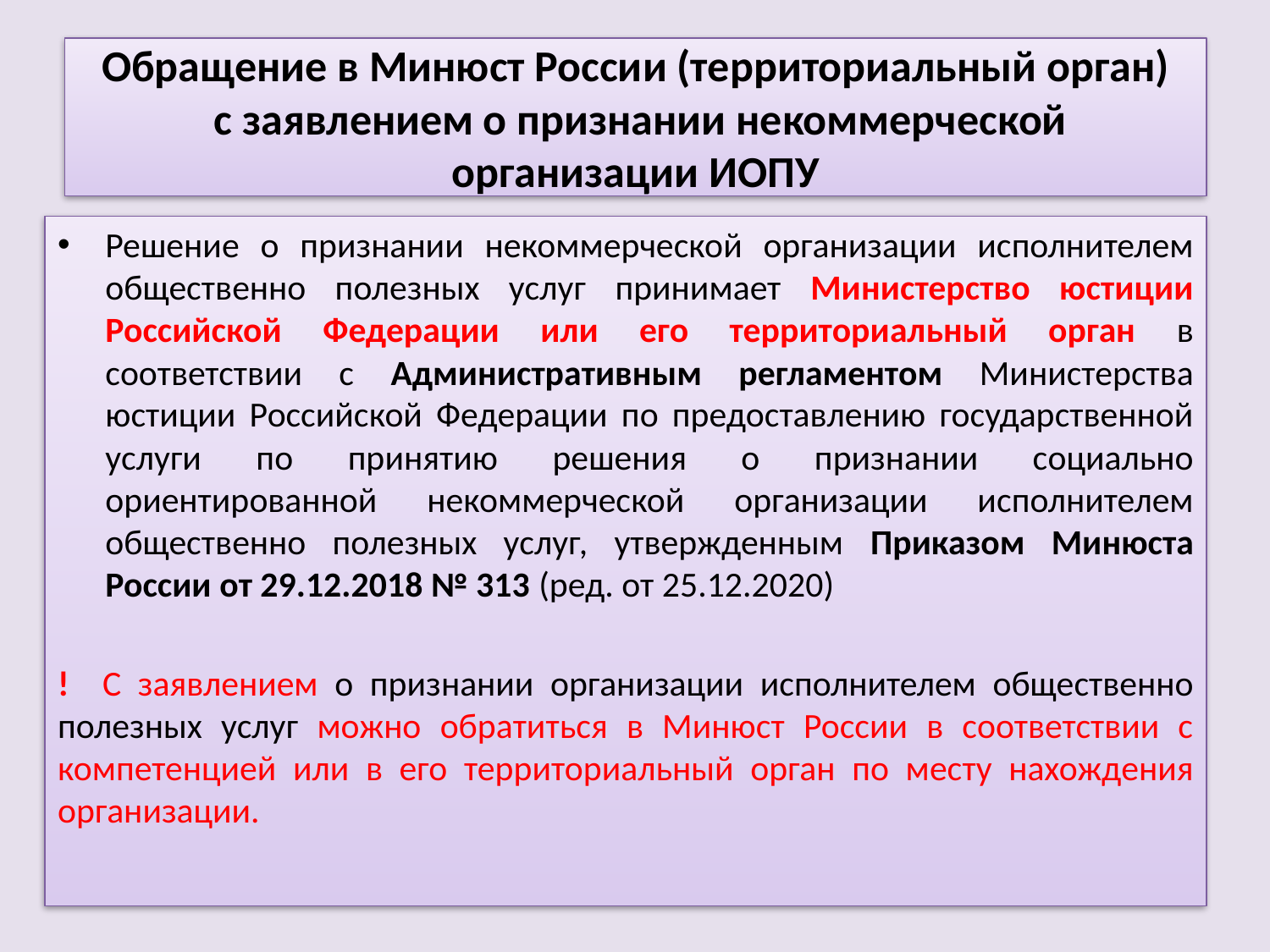

# Обращение в Минюст России (территориальный орган) с заявлением о признании некоммерческой организации ИОПУ
Решение о признании некоммерческой организации исполнителем общественно полезных услуг принимает Министерство юстиции Российской Федерации или его территориальный орган в соответствии с Административным регламентом Министерства юстиции Российской Федерации по предоставлению государственной услуги по принятию решения о признании социально ориентированной некоммерческой организации исполнителем общественно полезных услуг, утвержденным Приказом Минюста России от 29.12.2018 № 313 (ред. от 25.12.2020)

!  С заявлением о признании организации исполнителем общественно полезных услуг можно обратиться в Минюст России в соответствии с компетенцией или в его территориальный орган по месту нахождения организации.